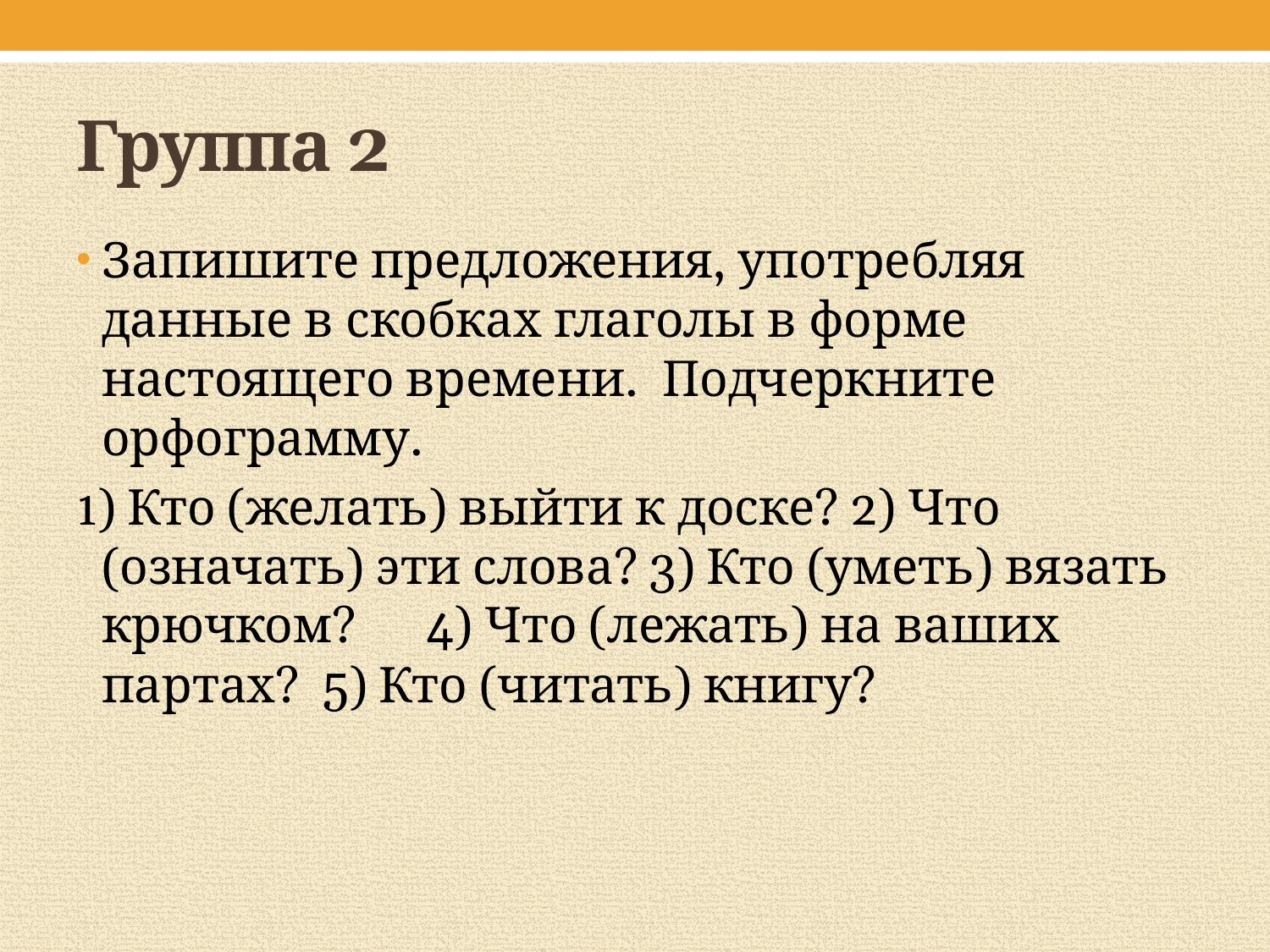

# Группа 2
Запишите предложения, употребляя данные в скобках глаголы в форме настоящего времени.  Подчеркните орфограмму.
1) Кто (желать) выйти к доске? 2) Что (означать) эти слова? 3) Кто (уметь) вязать крючком?      4) Что (лежать) на ваших партах?  5) Кто (читать) книгу?